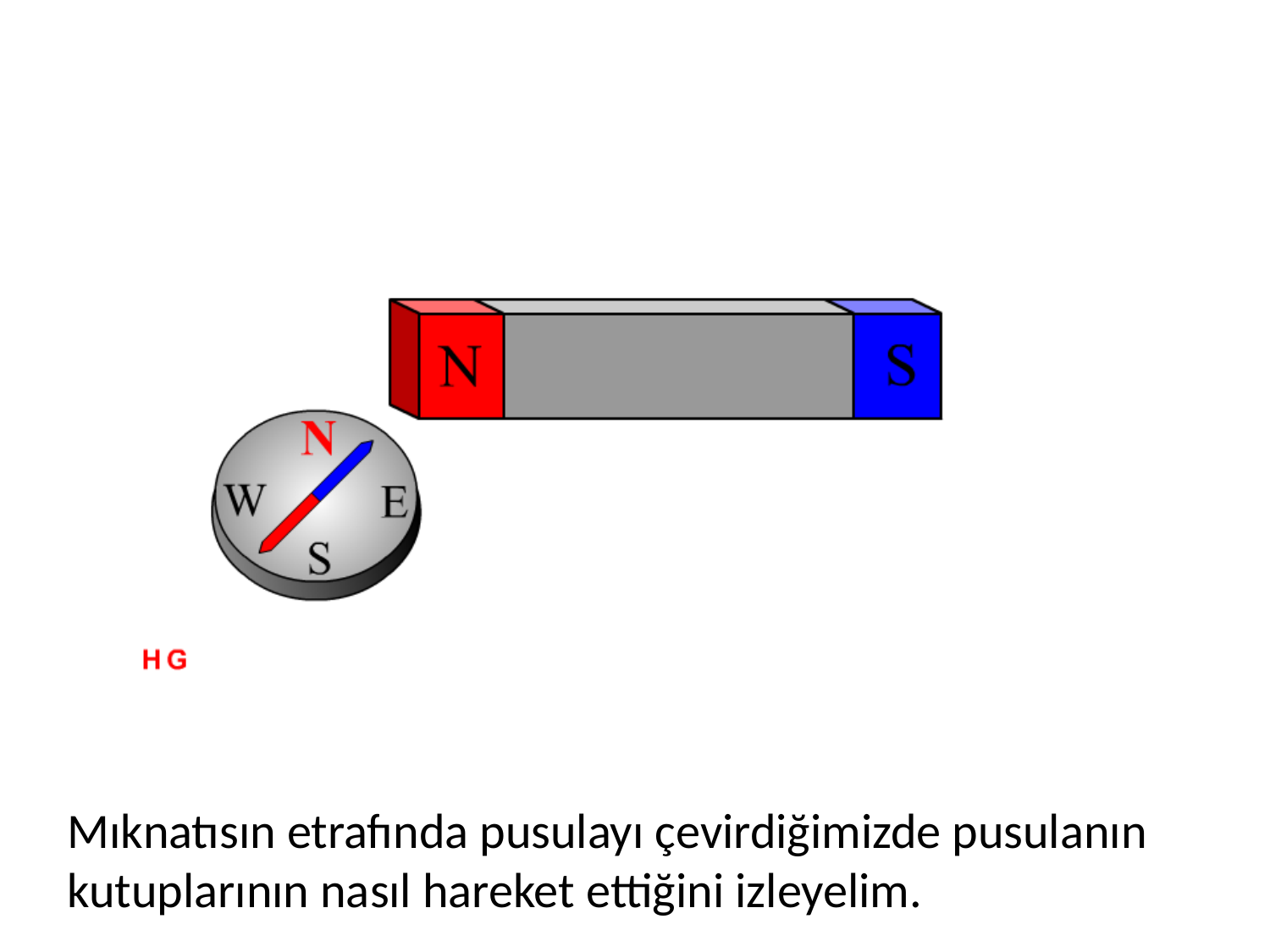

Mıknatısın etrafında pusulayı çevirdiğimizde pusulanın kutuplarının nasıl hareket ettiğini izleyelim.